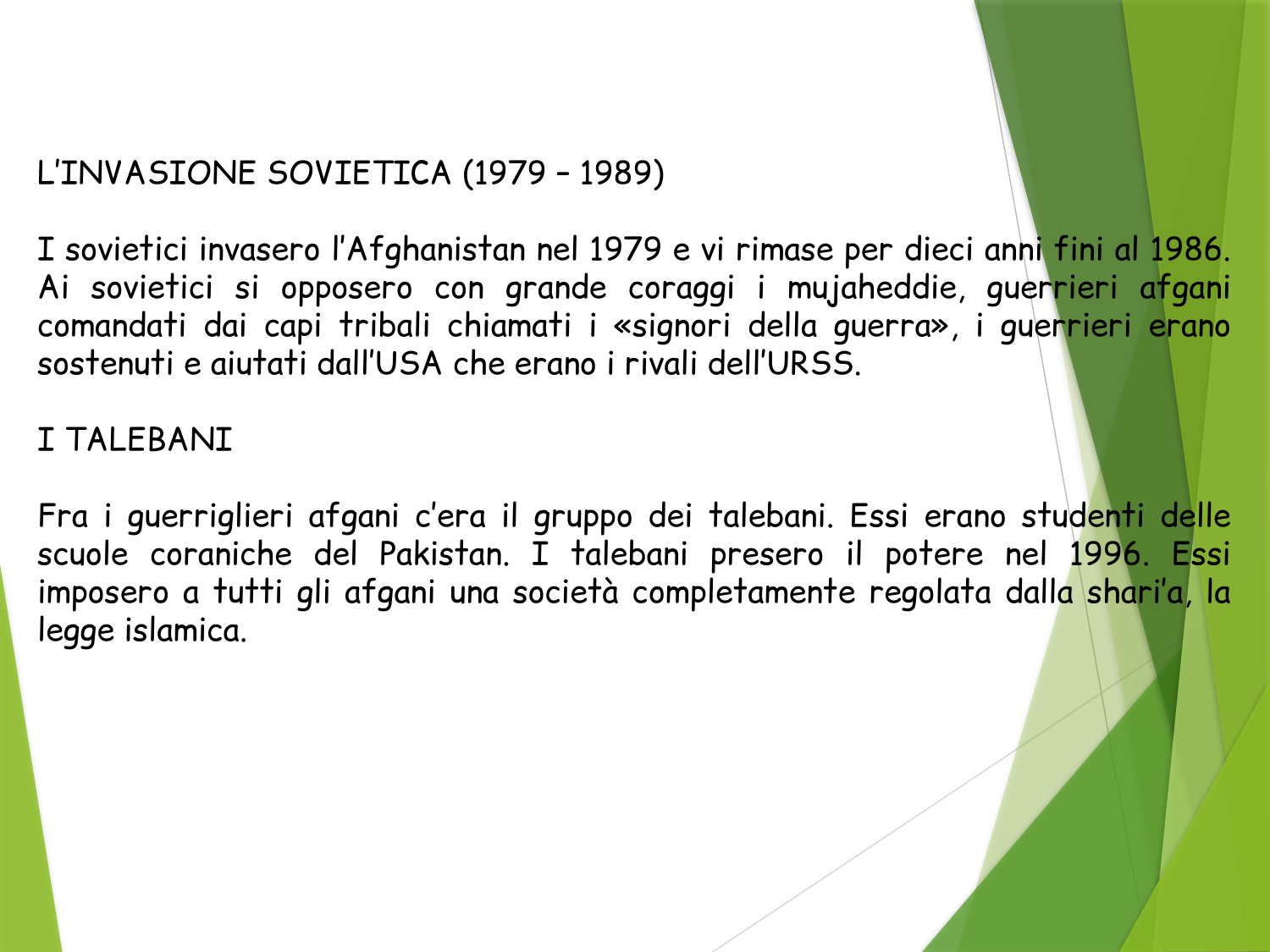

L’INVASIONE SOVIETICA (1979 – 1989)

I sovietici invasero l’Afghanistan nel 1979 e vi rimase per dieci anni fini al 1986. Ai sovietici si opposero con grande coraggi i mujaheddie, guerrieri afgani comandati dai capi tribali chiamati i «signori della guerra», i guerrieri erano sostenuti e aiutati dall’USA che erano i rivali dell’URSS.

I TALEBANI

Fra i guerriglieri afgani c’era il gruppo dei talebani. Essi erano studenti delle scuole coraniche del Pakistan. I talebani presero il potere nel 1996. Essi imposero a tutti gli afgani una società completamente regolata dalla shari’a, la legge islamica.